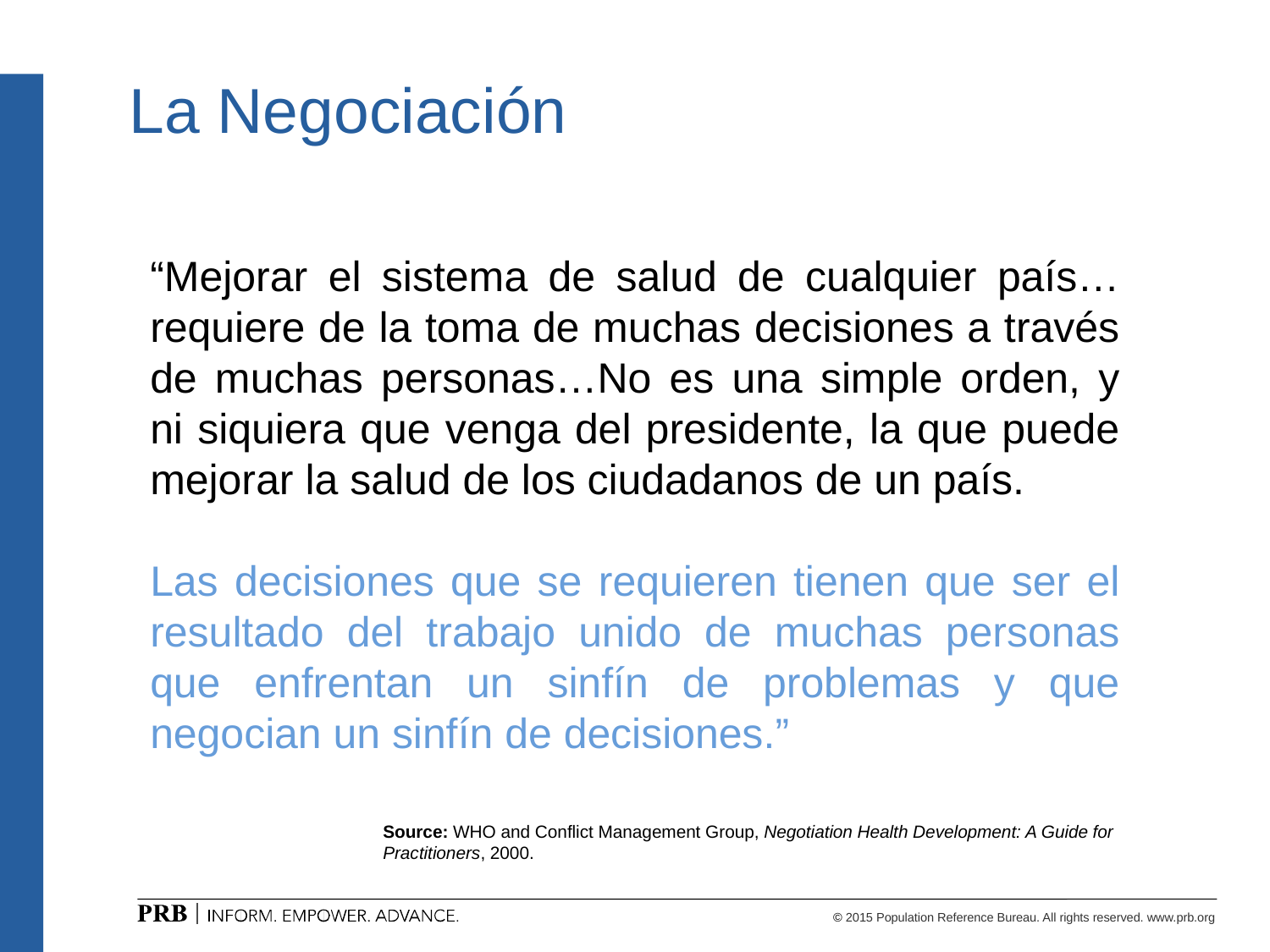

# La Negociación
“Mejorar el sistema de salud de cualquier país…requiere de la toma de muchas decisiones a través de muchas personas…No es una simple orden, y ni siquiera que venga del presidente, la que puede mejorar la salud de los ciudadanos de un país.

Las decisiones que se requieren tienen que ser el resultado del trabajo unido de muchas personas que enfrentan un sinfín de problemas y que negocian un sinfín de decisiones.”
Source: WHO and Conflict Management Group, Negotiation Health Development: A Guide for Practitioners, 2000.